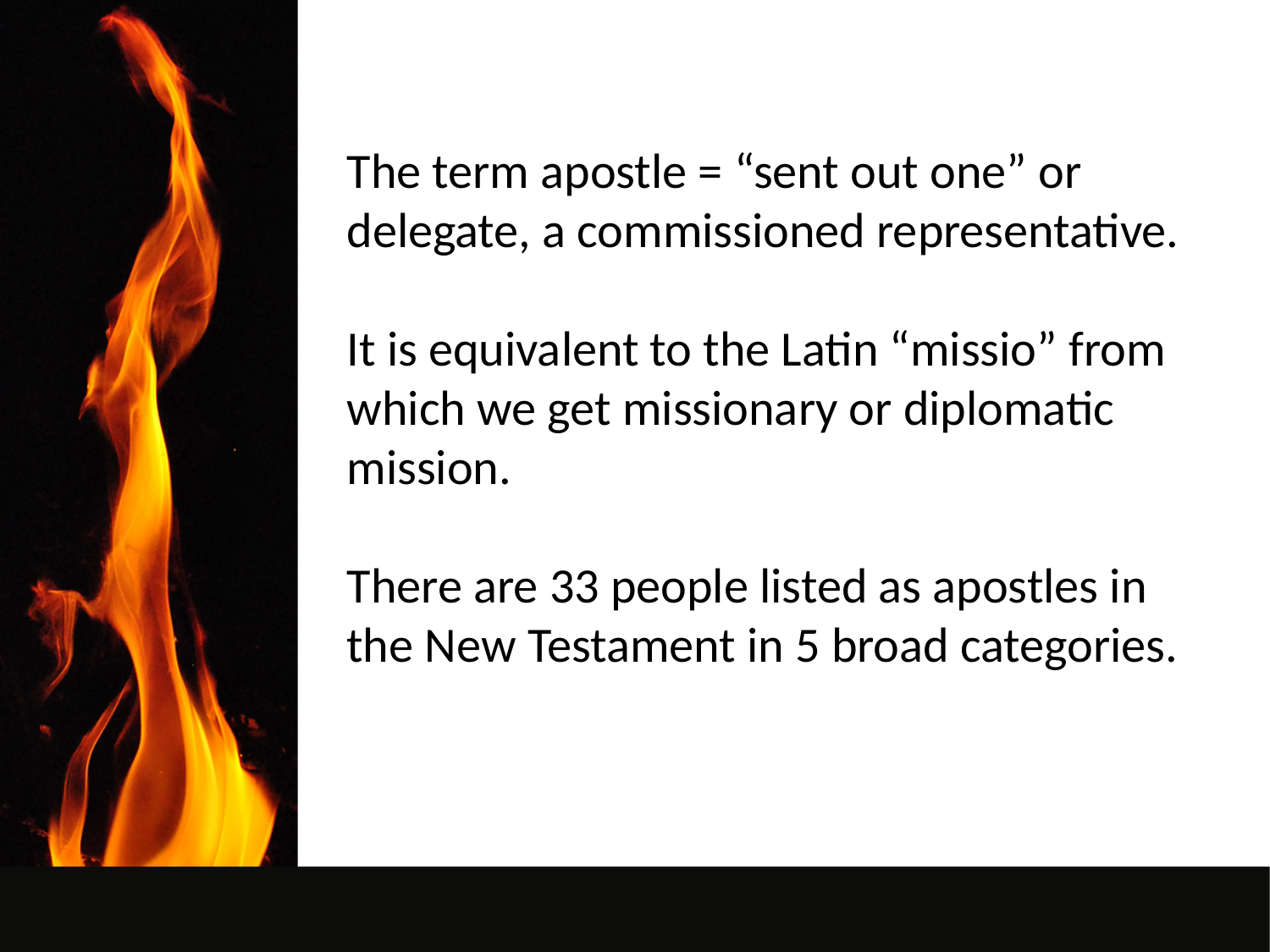

The term apostle = “sent out one” or delegate, a commissioned representative.
It is equivalent to the Latin “missio” from which we get missionary or diplomatic mission.

There are 33 people listed as apostles in the New Testament in 5 broad categories.